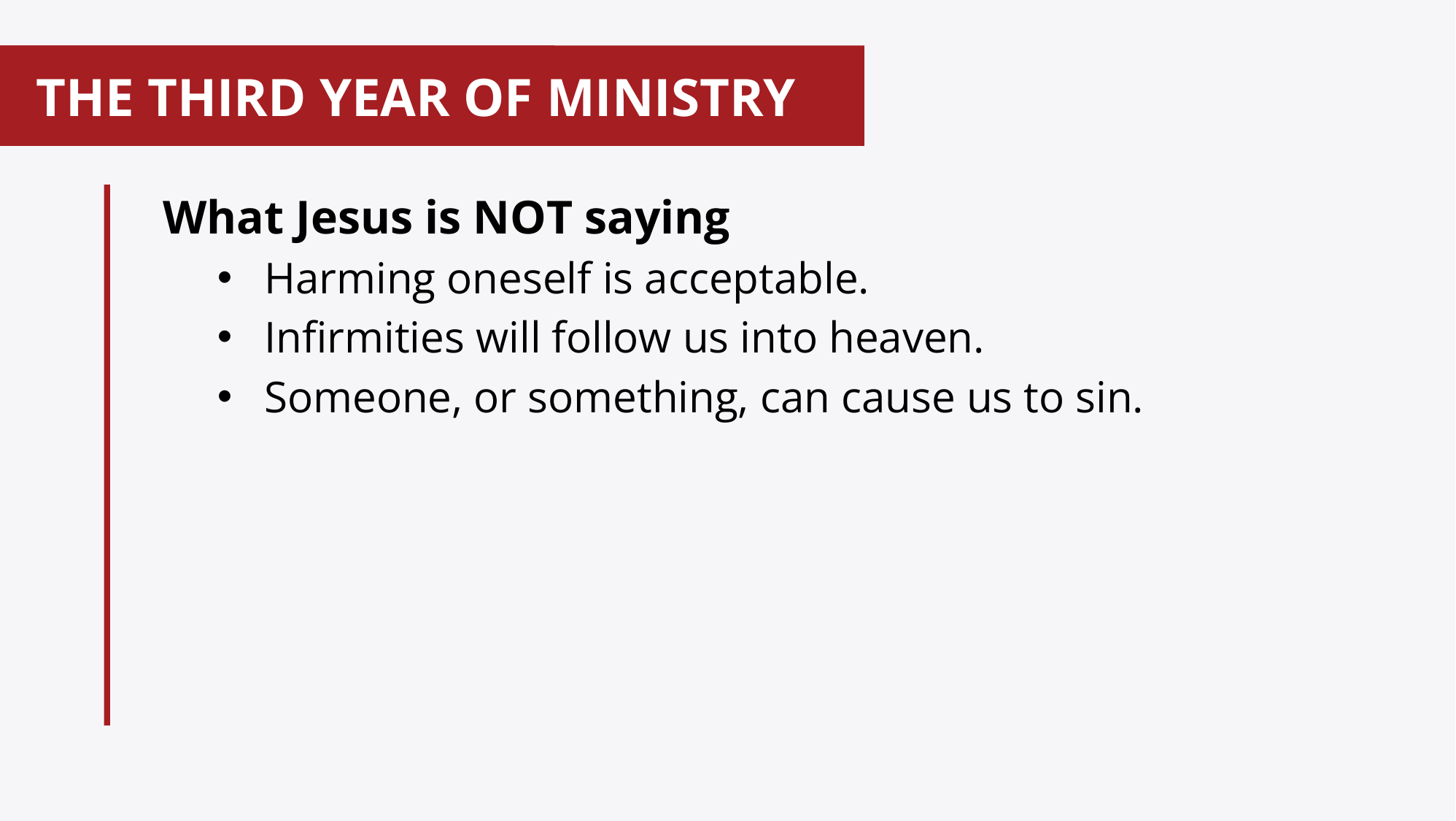

THE THIRD YEAR OF MINISTRY
#
 What Jesus is NOT saying
Harming oneself is acceptable.
Infirmities will follow us into heaven.
Someone, or something, can cause us to sin.